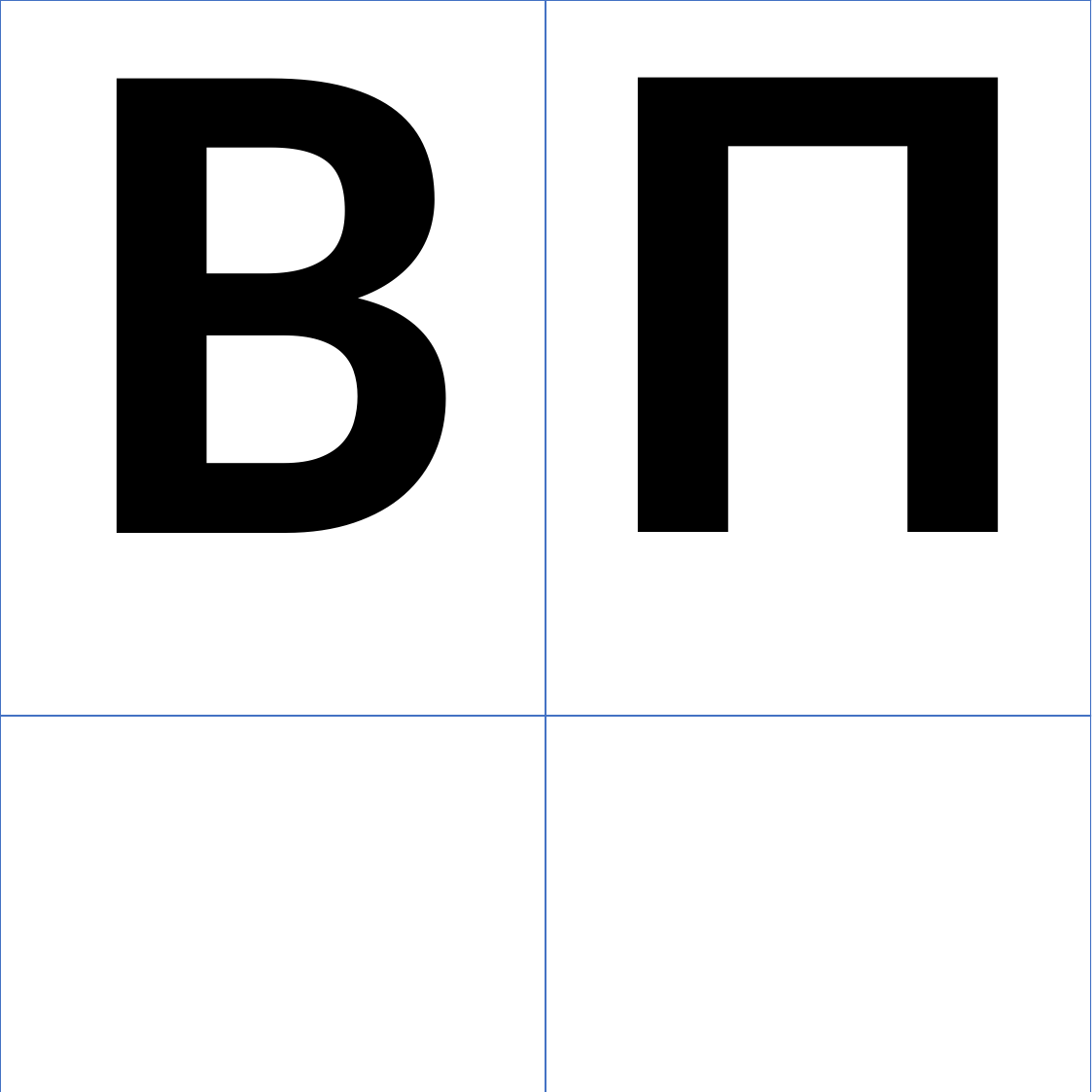

| В | П |
| --- | --- |
|  |  |